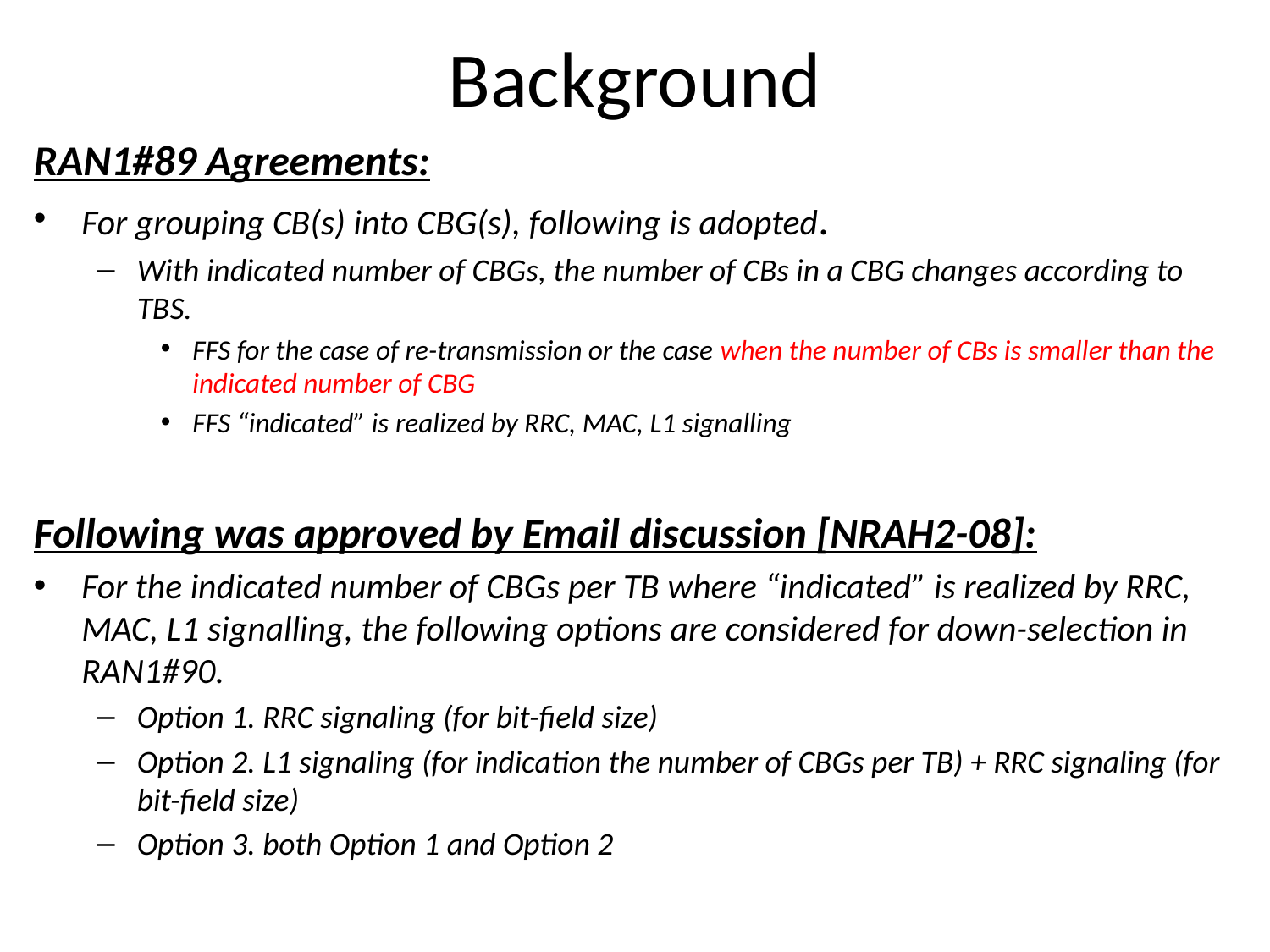

# Background
RAN1#89 Agreements:
For grouping CB(s) into CBG(s), following is adopted.
With indicated number of CBGs, the number of CBs in a CBG changes according to TBS.
FFS for the case of re-transmission or the case when the number of CBs is smaller than the indicated number of CBG
FFS “indicated” is realized by RRC, MAC, L1 signalling

Following was approved by Email discussion [NRAH2-08]:
For the indicated number of CBGs per TB where “indicated” is realized by RRC, MAC, L1 signalling, the following options are considered for down-selection in RAN1#90.
Option 1. RRC signaling (for bit-field size)
Option 2. L1 signaling (for indication the number of CBGs per TB) + RRC signaling (for bit-field size)
Option 3. both Option 1 and Option 2